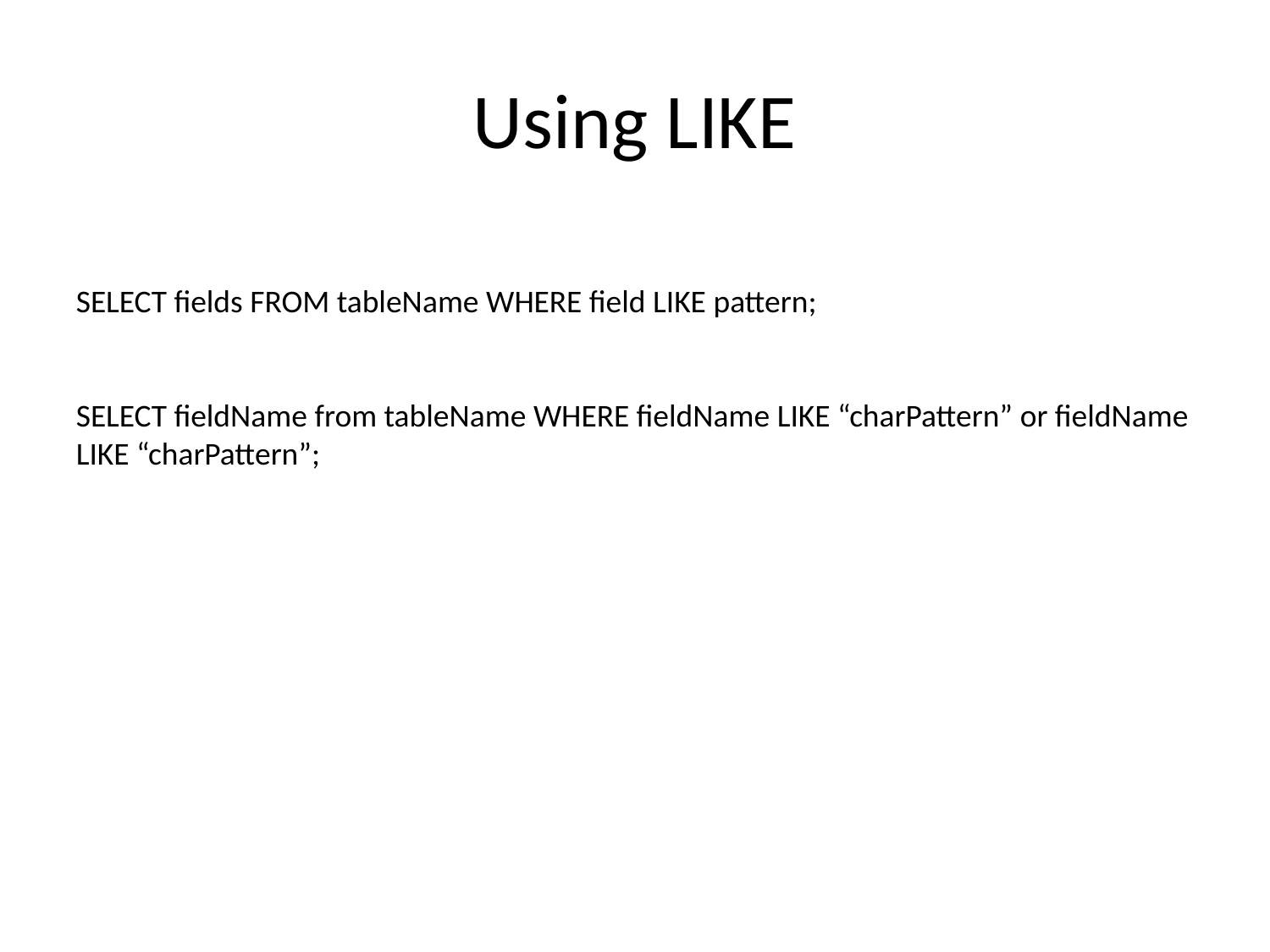

# Using LIKE
SELECT fields FROM tableName WHERE field LIKE pattern;

SELECT fieldName from tableName WHERE fieldName LIKE “charPattern” or fieldName LIKE “charPattern”;